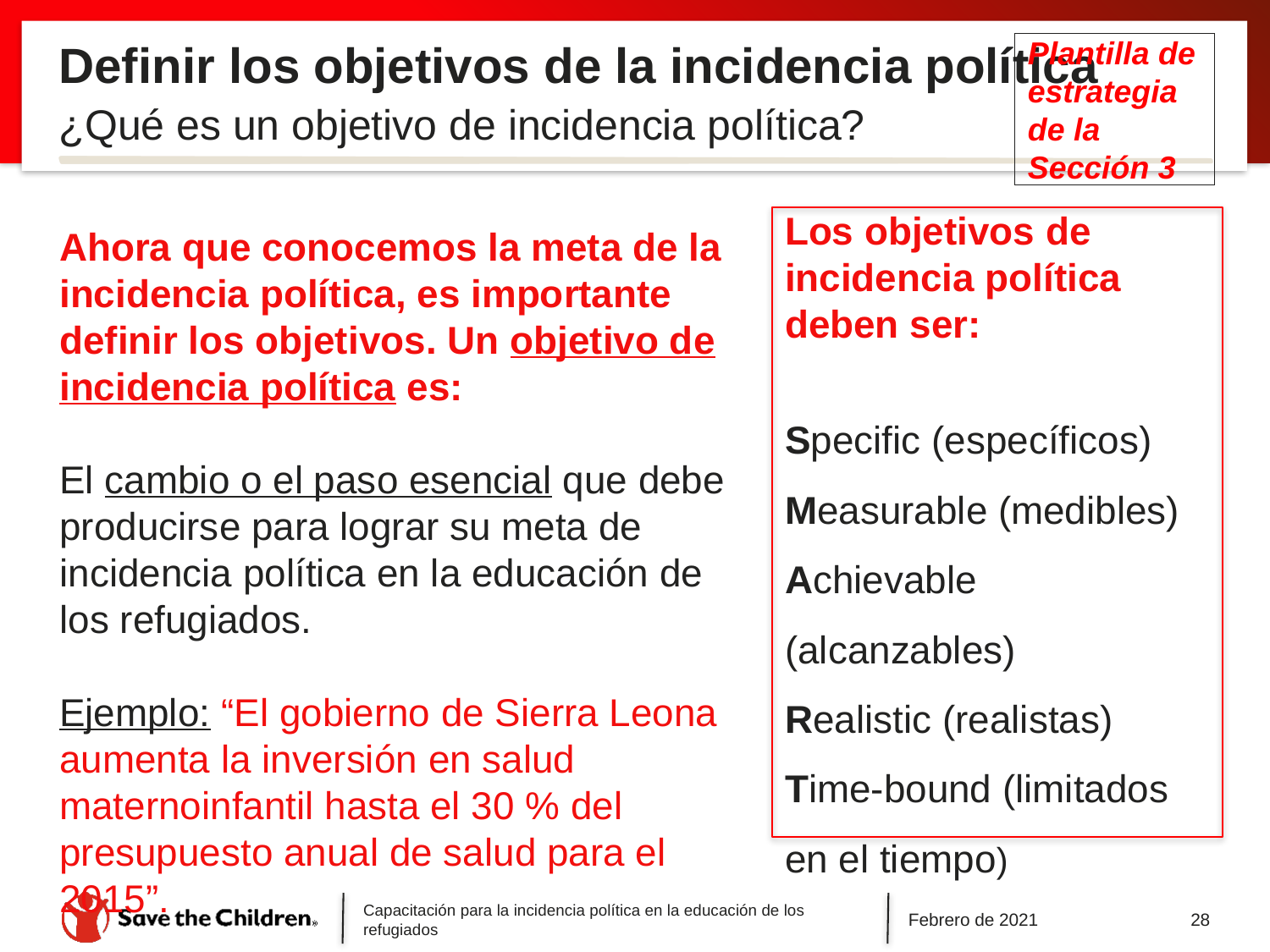

# Definir los objetivos de la incidencia política
Plantilla de estrategia de la Sección 3
¿Qué es un objetivo de incidencia política?
Los objetivos de incidencia política deben ser:

Specific (específicos)
Measurable (medibles)
Achievable (alcanzables)
Realistic (realistas)
Time-bound (limitados en el tiempo)

Ahora que conocemos la meta de la incidencia política, es importante definir los objetivos. Un objetivo de incidencia política es:

El cambio o el paso esencial que debe producirse para lograr su meta de incidencia política en la educación de los refugiados.

Ejemplo: “El gobierno de Sierra Leona aumenta la inversión en salud maternoinfantil hasta el 30 % del presupuesto anual de salud para el 2015”.

Capacitación para la incidencia política en la educación de los refugiados
Febrero de 2021
28